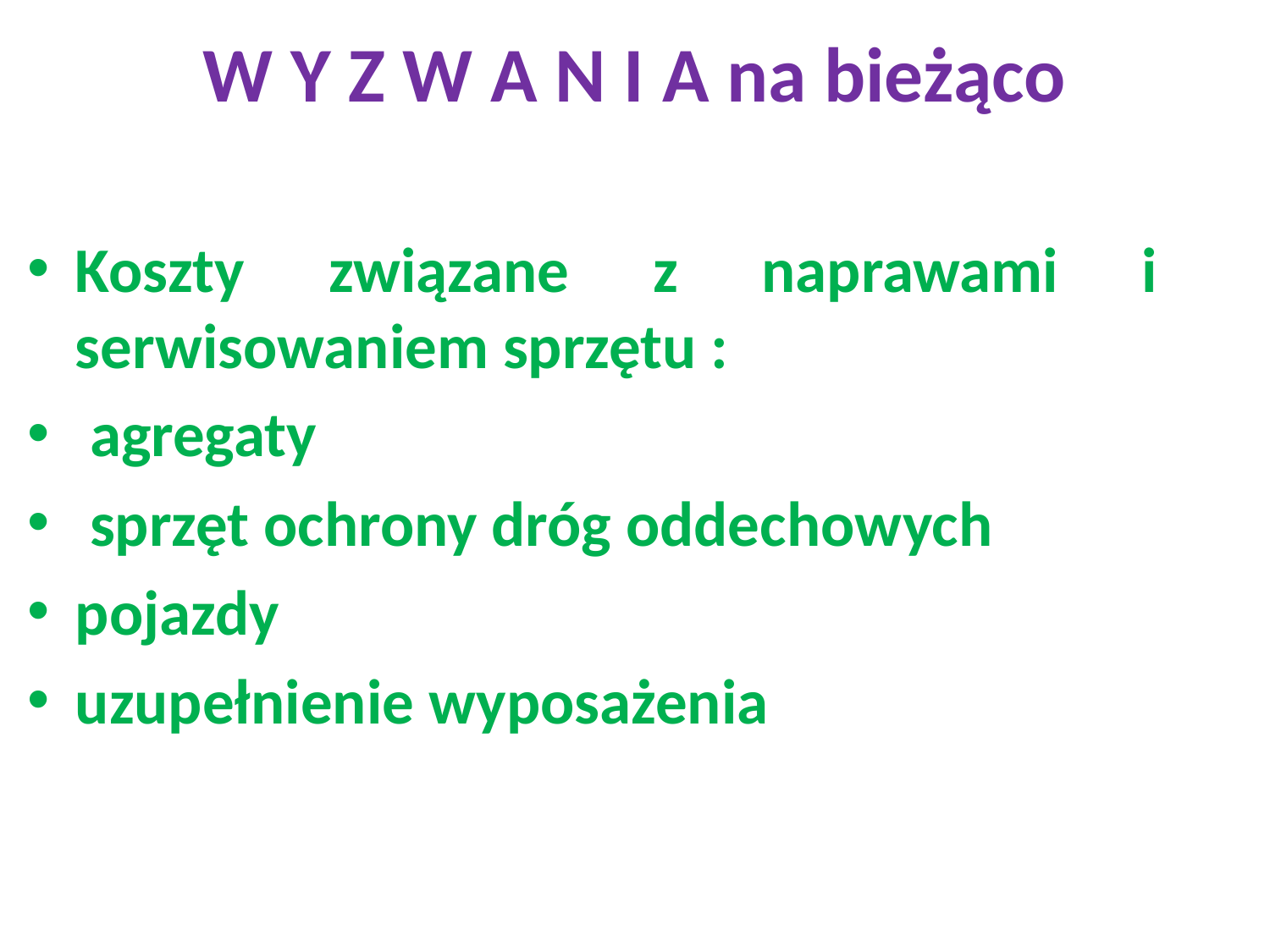

# W Y Z W A N I A na bieżąco
Koszty związane z naprawami i  serwisowaniem sprzętu :
 agregaty
 sprzęt ochrony dróg oddechowych
pojazdy
uzupełnienie wyposażenia